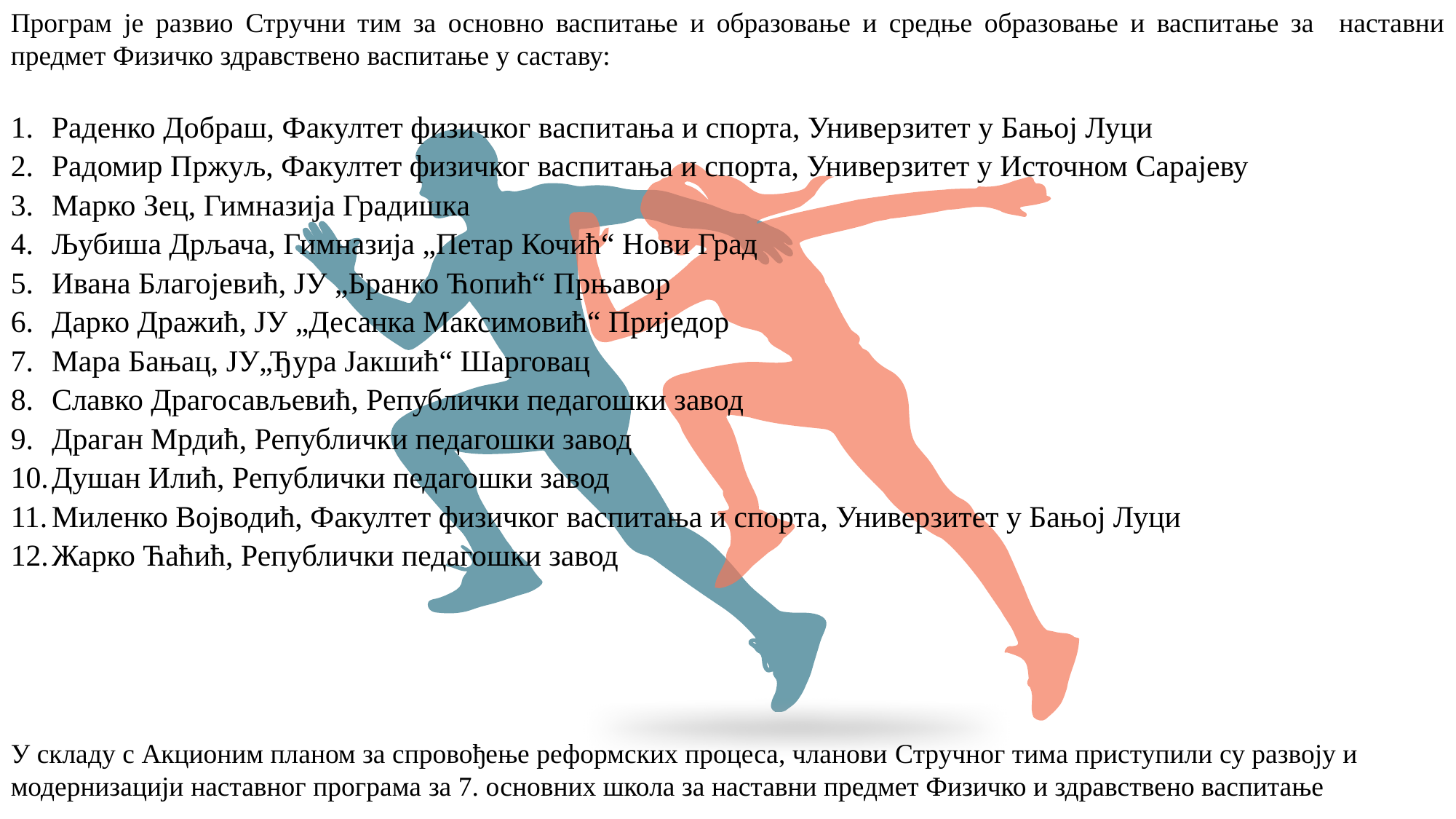

Програм је развио Стручни тим за основно васпитање и образовање и средње образовање и васпитање за  наставни предмет Физичко здравствено васпитање у саставу:

Раденко Добраш, Факултет физичког васпитања и спорта, Универзитет у Бањој Луци
Радомир Пржуљ, Факултет физичког васпитања и спорта, Универзитет у Источном Сарајеву
Марко Зец, Гимназија Градишка
Љубиша Дрљача, Гимназија „Петар Кочић“ Нови Град
Ивана Благојевић, ЈУ „Бранко Ћопић“ Прњавор
Дарко Дражић, ЈУ „Десанка Максимовић“ Приједор
Мара Бањац, ЈУ„Ђура Јакшић“ Шарговац
Славко Драгосављевић, Републички педагошки завод
Драган Мрдић, Републички педагошки завод
Душан Илић, Републички педагошки завод
Миленко Војводић, Факултет физичког васпитања и спорта, Универзитет у Бањој Луци
Жарко Ћаћић, Републички педагошки завод

У складу с Акционим планом за спровођење реформских процеса, чланови Стручног тима приступили су развоју и модернизацији наставног програма за 7. основних школа за наставни предмет Физичко и здравствено васпитање